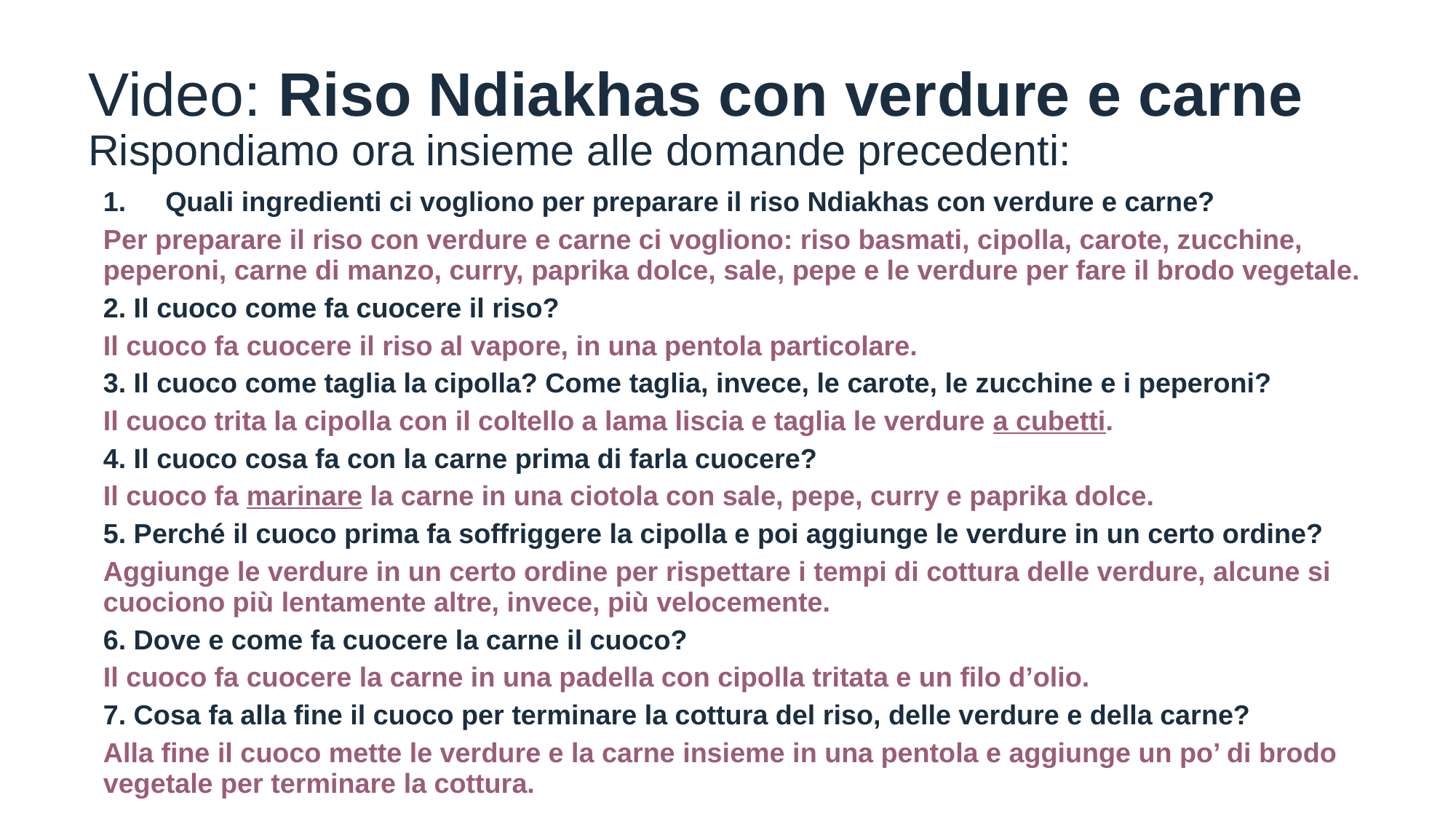

# Video: Riso Ndiakhas con verdure e carne Rispondiamo ora insieme alle domande precedenti:
Quali ingredienti ci vogliono per preparare il riso Ndiakhas con verdure e carne?
Per preparare il riso con verdure e carne ci vogliono: riso basmati, cipolla, carote, zucchine, peperoni, carne di manzo, curry, paprika dolce, sale, pepe e le verdure per fare il brodo vegetale.
2. Il cuoco come fa cuocere il riso?
Il cuoco fa cuocere il riso al vapore, in una pentola particolare.
3. Il cuoco come taglia la cipolla? Come taglia, invece, le carote, le zucchine e i peperoni?
Il cuoco trita la cipolla con il coltello a lama liscia e taglia le verdure a cubetti.
4. Il cuoco cosa fa con la carne prima di farla cuocere?
Il cuoco fa marinare la carne in una ciotola con sale, pepe, curry e paprika dolce.
5. Perché il cuoco prima fa soffriggere la cipolla e poi aggiunge le verdure in un certo ordine?
Aggiunge le verdure in un certo ordine per rispettare i tempi di cottura delle verdure, alcune si cuociono più lentamente altre, invece, più velocemente.
6. Dove e come fa cuocere la carne il cuoco?
Il cuoco fa cuocere la carne in una padella con cipolla tritata e un filo d’olio.
7. Cosa fa alla fine il cuoco per terminare la cottura del riso, delle verdure e della carne?
Alla fine il cuoco mette le verdure e la carne insieme in una pentola e aggiunge un po’ di brodo vegetale per terminare la cottura.